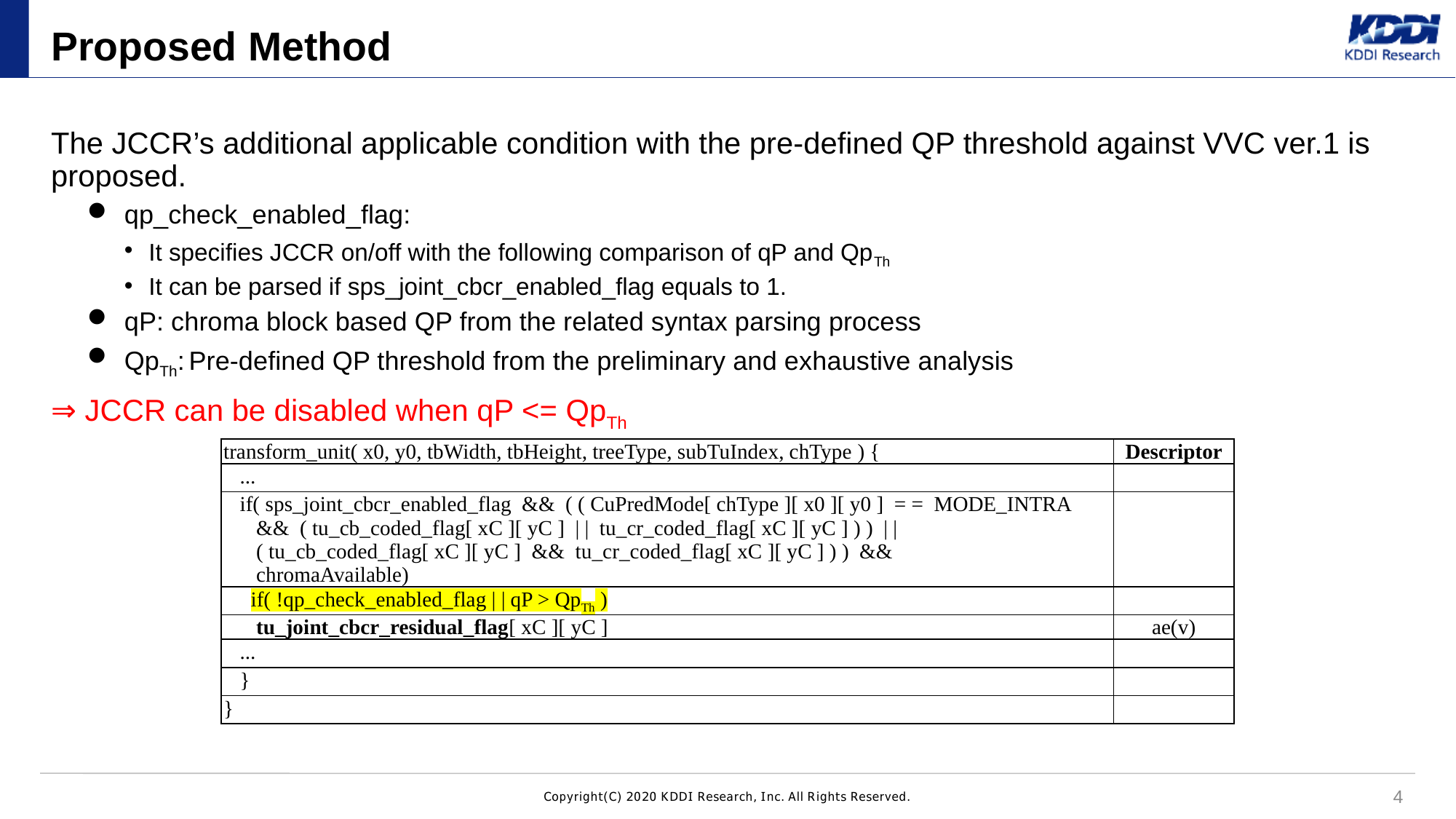

# Proposed Method
The JCCR’s additional applicable condition with the pre-defined QP threshold against VVC ver.1 is proposed.
qp_check_enabled_flag:
It specifies JCCR on/off with the following comparison of qP and QpTh
It can be parsed if sps_joint_cbcr_enabled_flag equals to 1.
qP: chroma block based QP from the related syntax parsing process
QpTh: Pre-defined QP threshold from the preliminary and exhaustive analysis
⇒ JCCR can be disabled when qP <= QpTh

| transform\_unit( x0, y0, tbWidth, tbHeight, treeType, subTuIndex, chType ) { | Descriptor |
| --- | --- |
| ... |  |
| if( sps\_joint\_cbcr\_enabled\_flag && ( ( CuPredMode[ chType ][ x0 ][ y0 ] = = MODE\_INTRA && ( tu\_cb\_coded\_flag[ xC ][ yC ] | | tu\_cr\_coded\_flag[ xC ][ yC ] ) ) | | ( tu\_cb\_coded\_flag[ xC ][ yC ] && tu\_cr\_coded\_flag[ xC ][ yC ] ) ) && chromaAvailable) |  |
| if( !qp\_check\_enabled\_flag | | qP > QpTh ) |  |
| tu\_joint\_cbcr\_residual\_flag[ xC ][ yC ] | ae(v) |
| ... |  |
| } |  |
| } |  |
4